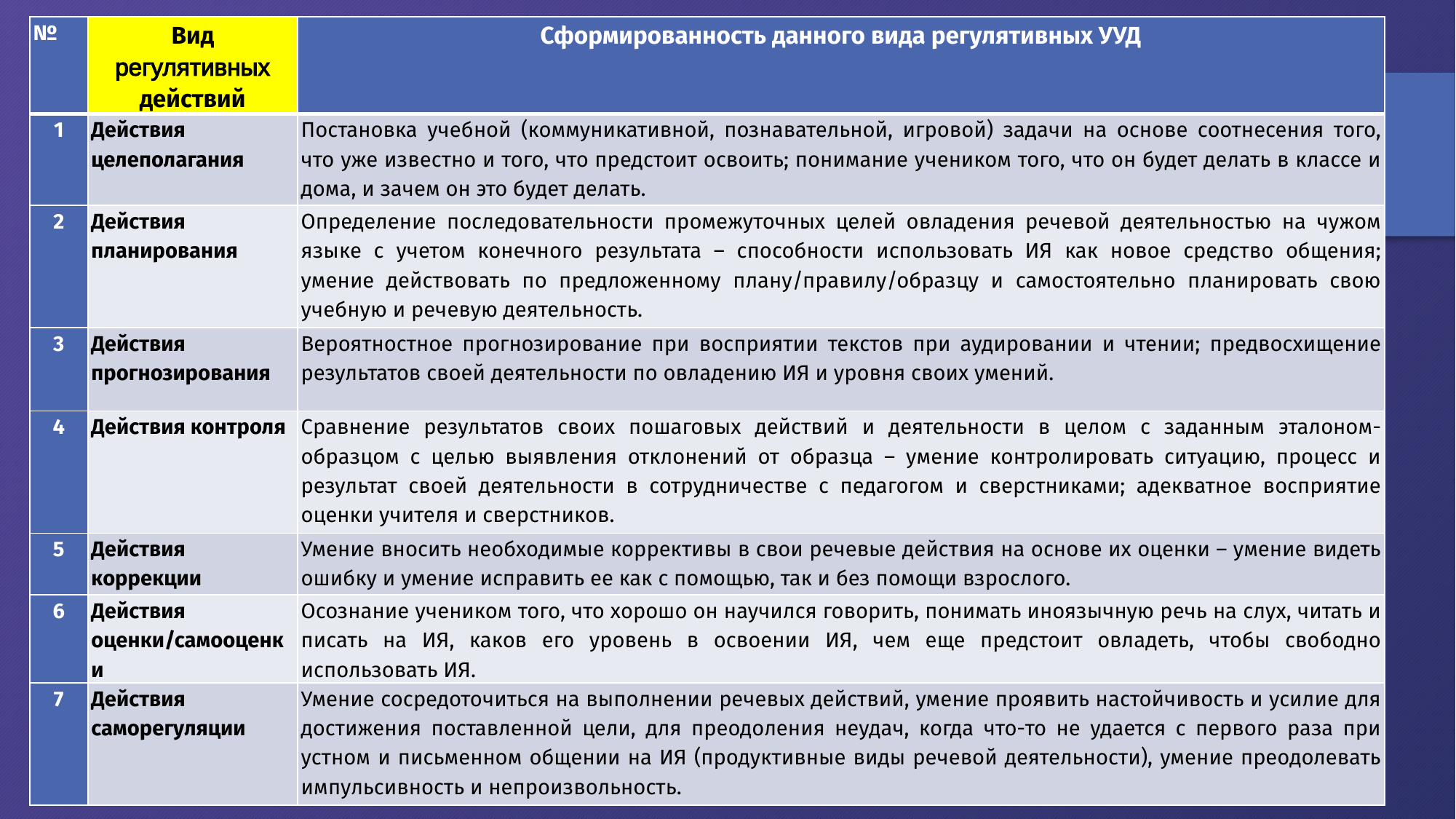

| № | Вид регулятивных действий | Сформированность данного вида регулятивных УУД |
| --- | --- | --- |
| 1 | Действия целеполагания | Постановка учебной (коммуникативной, познавательной, игровой) задачи на основе соотнесения того, что уже известно и того, что предстоит освоить; понимание учеником того, что он будет делать в классе и дома, и зачем он это будет делать. |
| 2 | Действия планирования | Определение последовательности промежуточных целей овладения речевой деятельностью на чужом языке с учетом конечного результата – способности использовать ИЯ как новое средство общения; умение действовать по предложенному плану/правилу/образцу и самостоятельно планировать свою учебную и речевую деятельность. |
| 3 | Действия прогнозирования | Вероятностное прогнозирование при восприятии текстов при аудировании и чтении; предвосхищение результатов своей деятельности по овладению ИЯ и уровня своих умений. |
| 4 | Действия контроля | Сравнение результатов своих пошаговых действий и деятельности в целом с заданным эталоном-образцом с целью выявления отклонений от образца – умение контролировать ситуацию, процесс и результат своей деятельности в сотрудничестве с педагогом и сверстниками; адекватное восприятие оценки учителя и сверстников. |
| 5 | Действия коррекции | Умение вносить необходимые коррективы в свои речевые действия на основе их оценки – умение видеть ошибку и умение исправить ее как с помощью, так и без помощи взрослого. |
| 6 | Действия оценки/самооценки | Осознание учеником того, что хорошо он научился говорить, понимать иноязычную речь на слух, читать и писать на ИЯ, каков его уровень в освоении ИЯ, чем еще предстоит овладеть, чтобы свободно использовать ИЯ. |
| 7 | Действия саморегуляции | Умение сосредоточиться на выполнении речевых действий, умение проявить настойчивость и усилие для достижения поставленной цели, для преодоления неудач, когда что-то не удается с первого раза при устном и письменном общении на ИЯ (продуктивные виды речевой деятельности), умение преодолевать импульсивность и непроизвольность. |